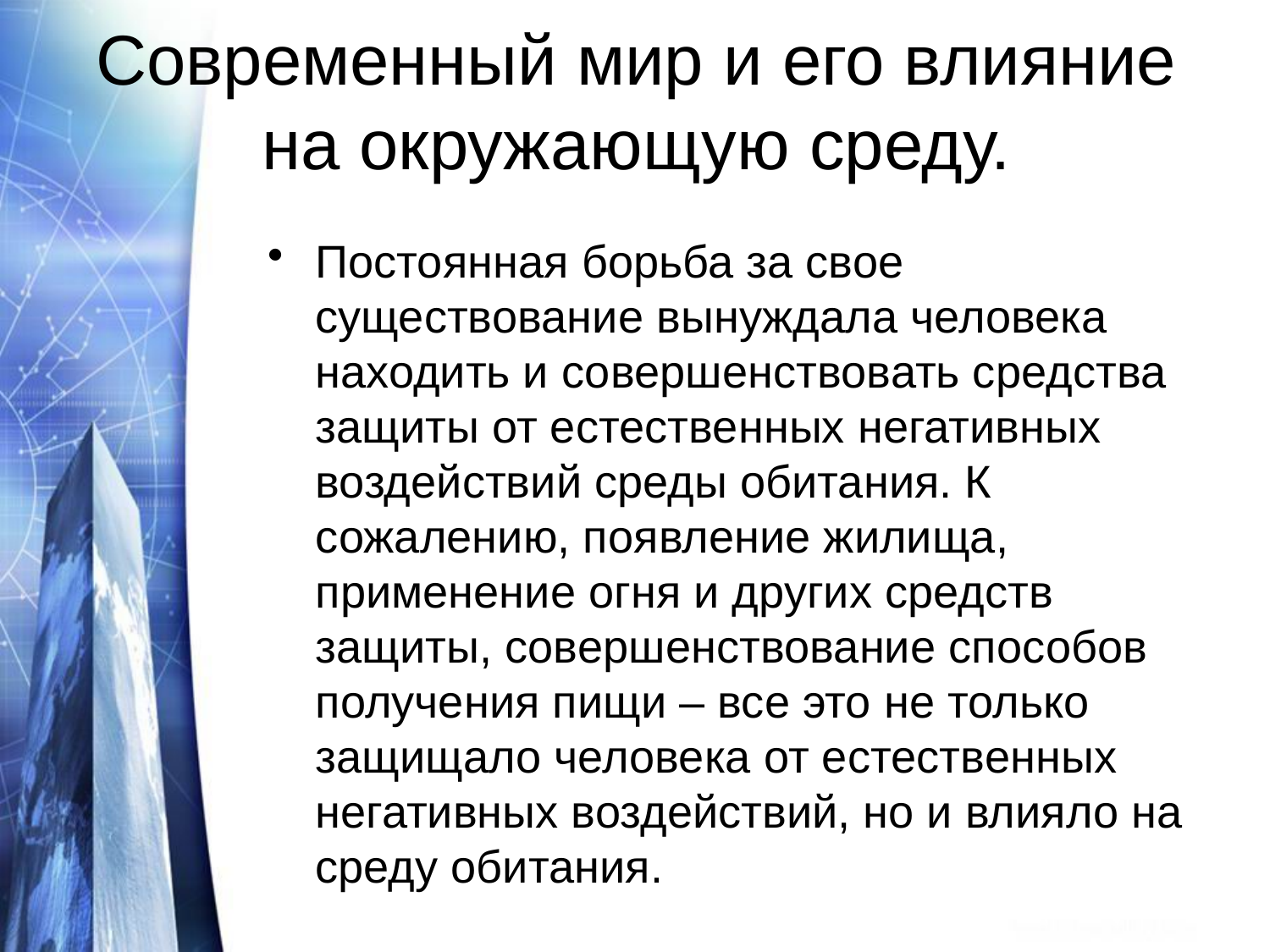

# Современный мир и его влияние на окружающую среду.
Постоянная борьба за свое существование вынуждала человека находить и совершенствовать средства защиты от естественных негативных воздействий среды обитания. К сожалению, появление жилища, применение огня и других средств защиты, совершенствование способов получения пищи – все это не только защищало человека от естественных негативных воздействий, но и влияло на среду обитания.